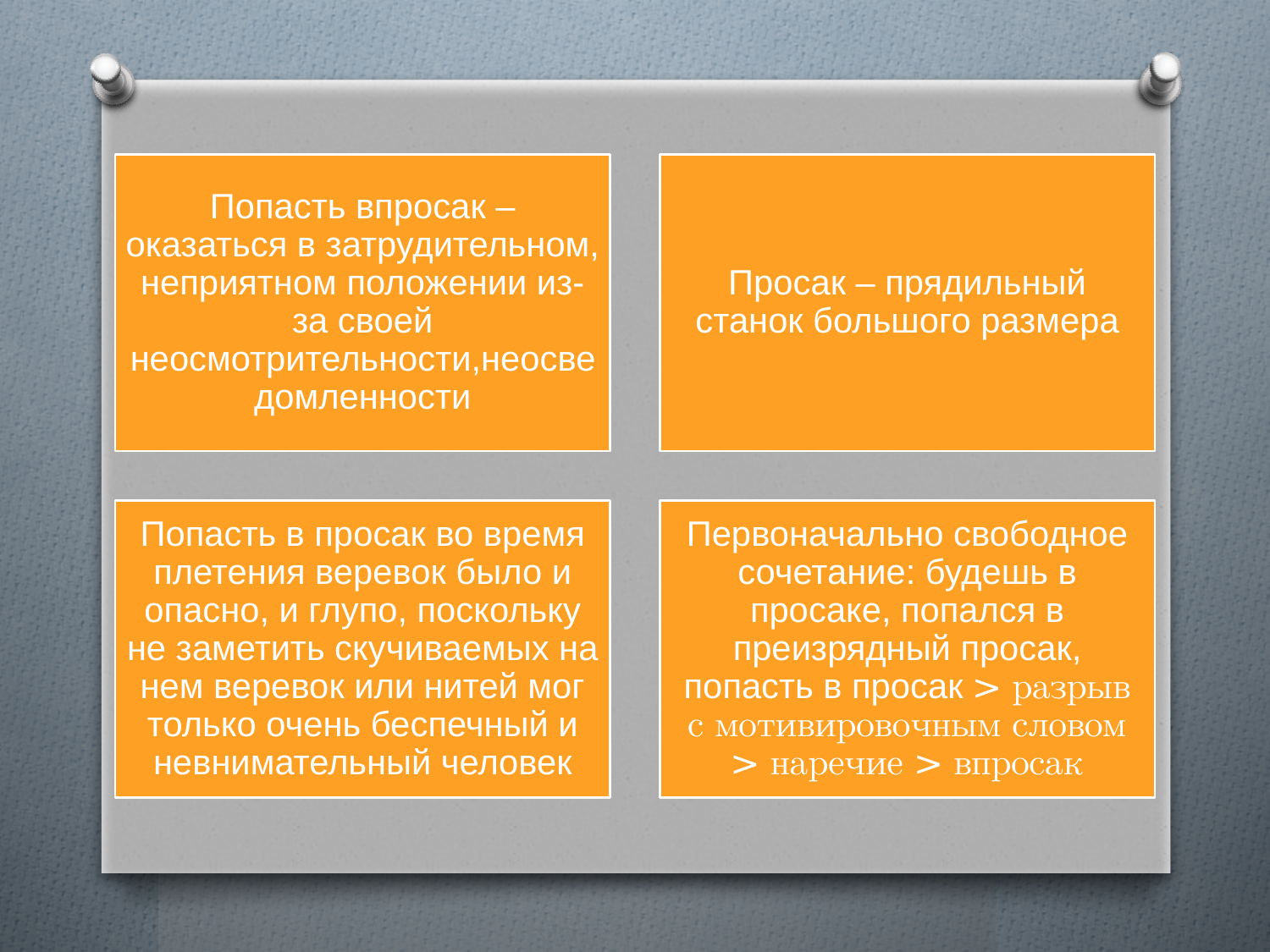

Попасть впросак – оказаться в затрудительном, неприятном положении из-за своей неосмотрительности,неосведомленности
Просак – прядильный станок большого размера
Попасть в просак во время плетения веревок было и опасно, и глупо, поскольку не заметить скучиваемых на нем веревок или нитей мог только очень беспечный и невнимательный человек
Первоначально свободное сочетание: будешь в просаке, попался в преизрядный просак, попасть в просак > разрыв с мотивировочным словом > наречие > впросак